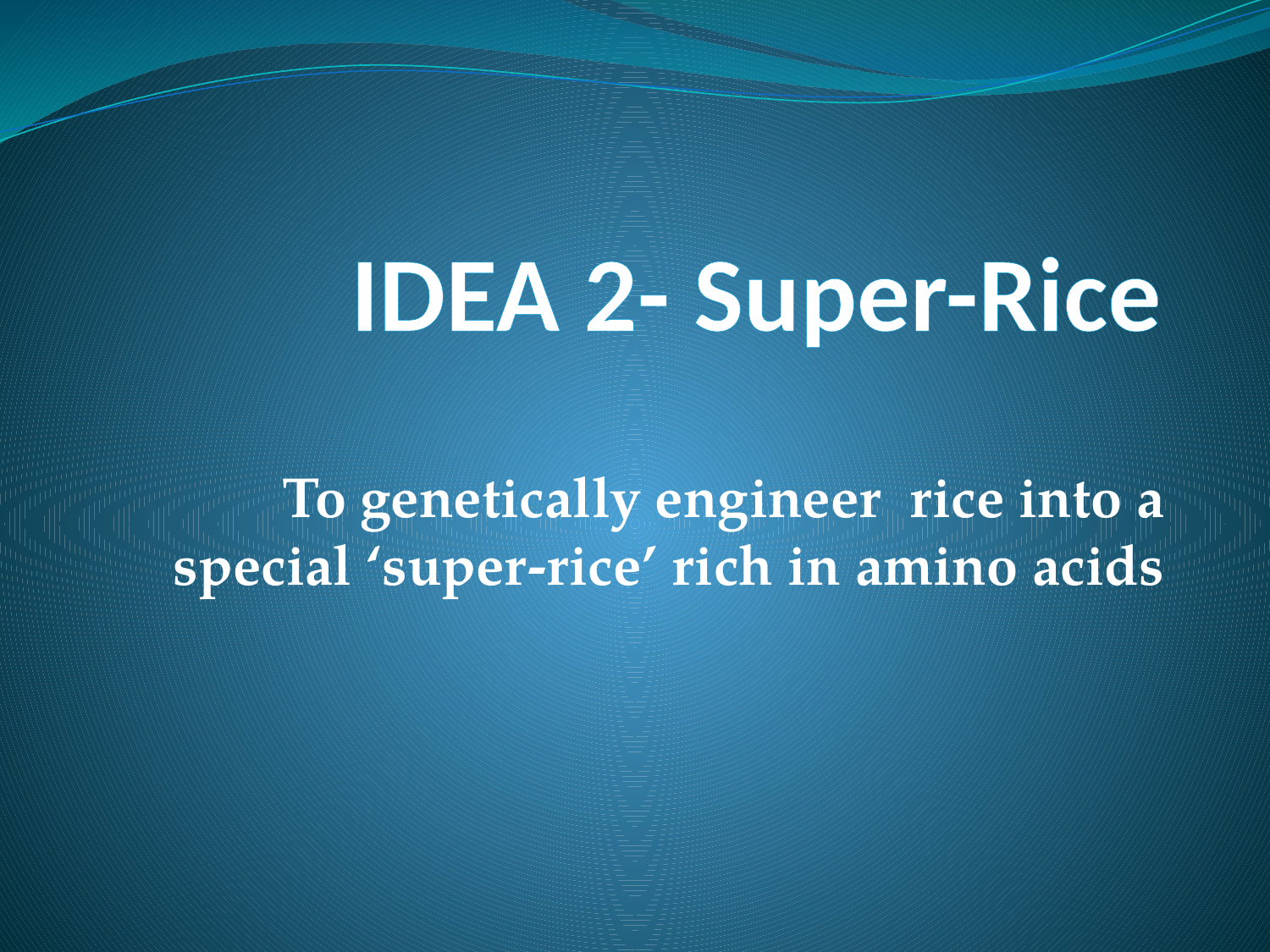

# IDEA 2- Super-Rice
To genetically engineer  rice into a special ‘super-rice’ rich in amino acids